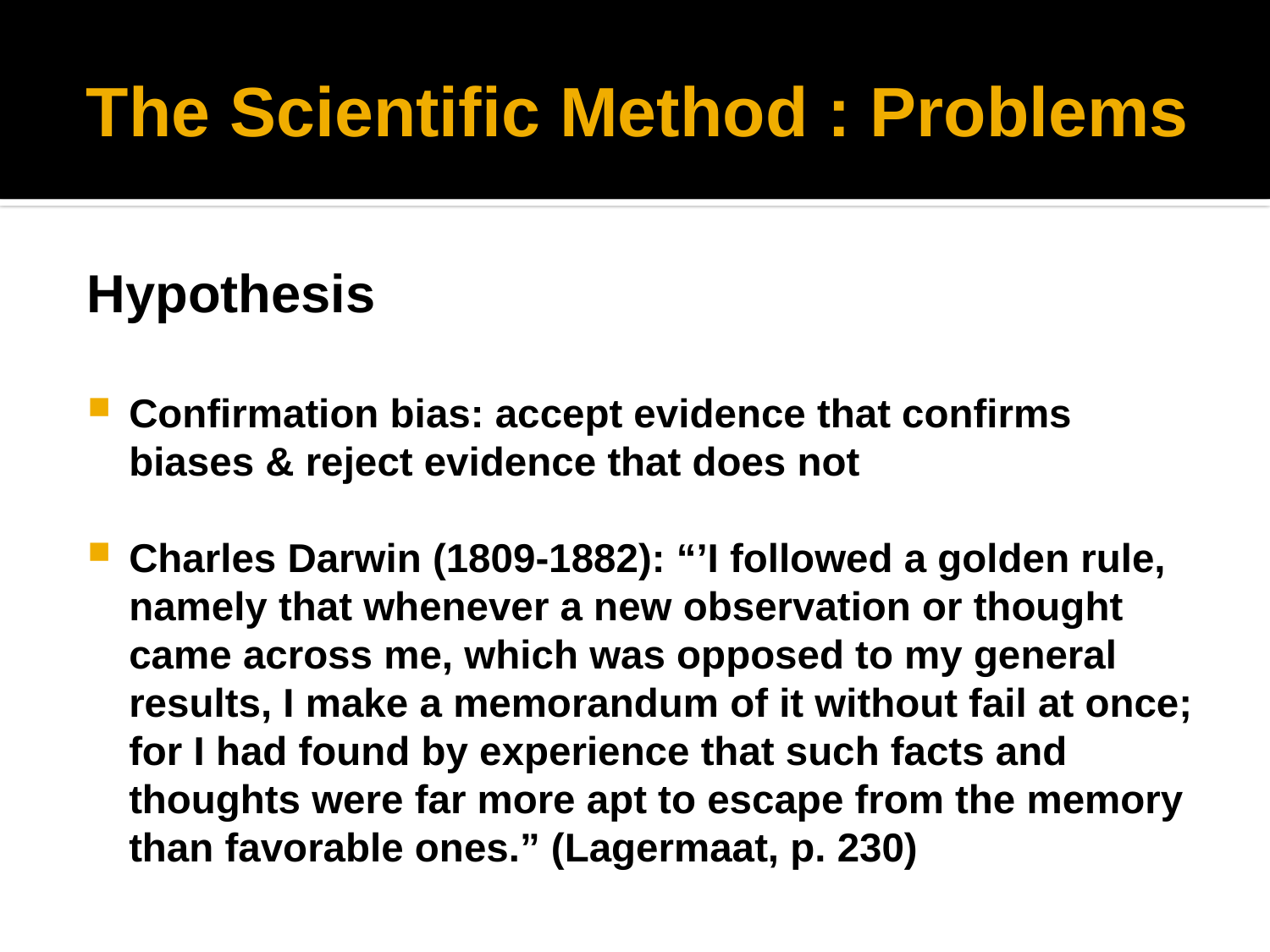

# The Scientific Method : Problems
Hypothesis

Confirmation bias: accept evidence that confirms biases & reject evidence that does not

Charles Darwin (1809-1882): “’I followed a golden rule, namely that whenever a new observation or thought came across me, which was opposed to my general results, I make a memorandum of it without fail at once; for I had found by experience that such facts and thoughts were far more apt to escape from the memory than favorable ones.” (Lagermaat, p. 230)